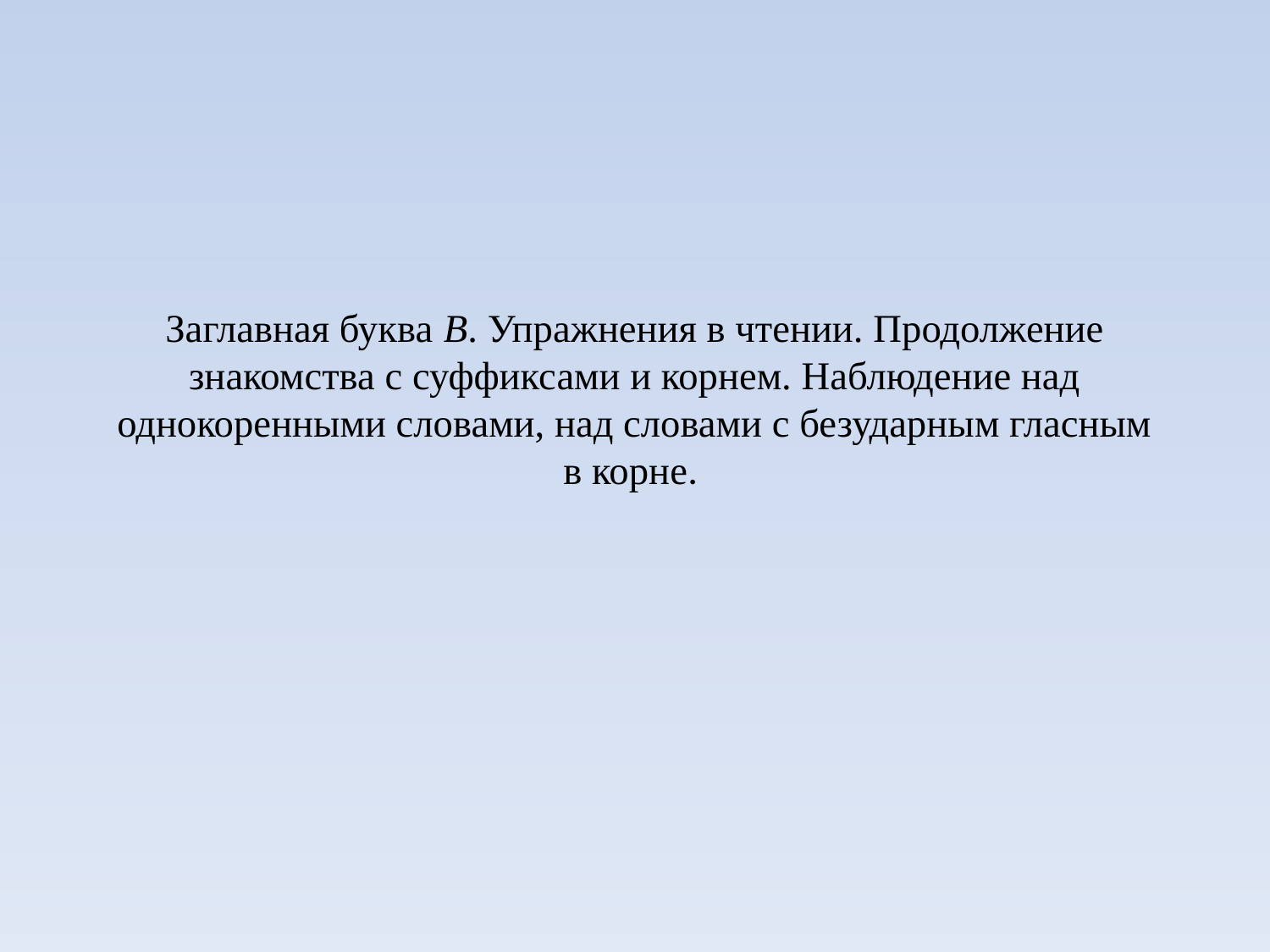

# Заглавная буква В. Упражнения в чтении. Продолжение знаком­ства с суффиксами и корнем. Наблюдение над однокоренными словами, над словами с безударным гласным в корне.